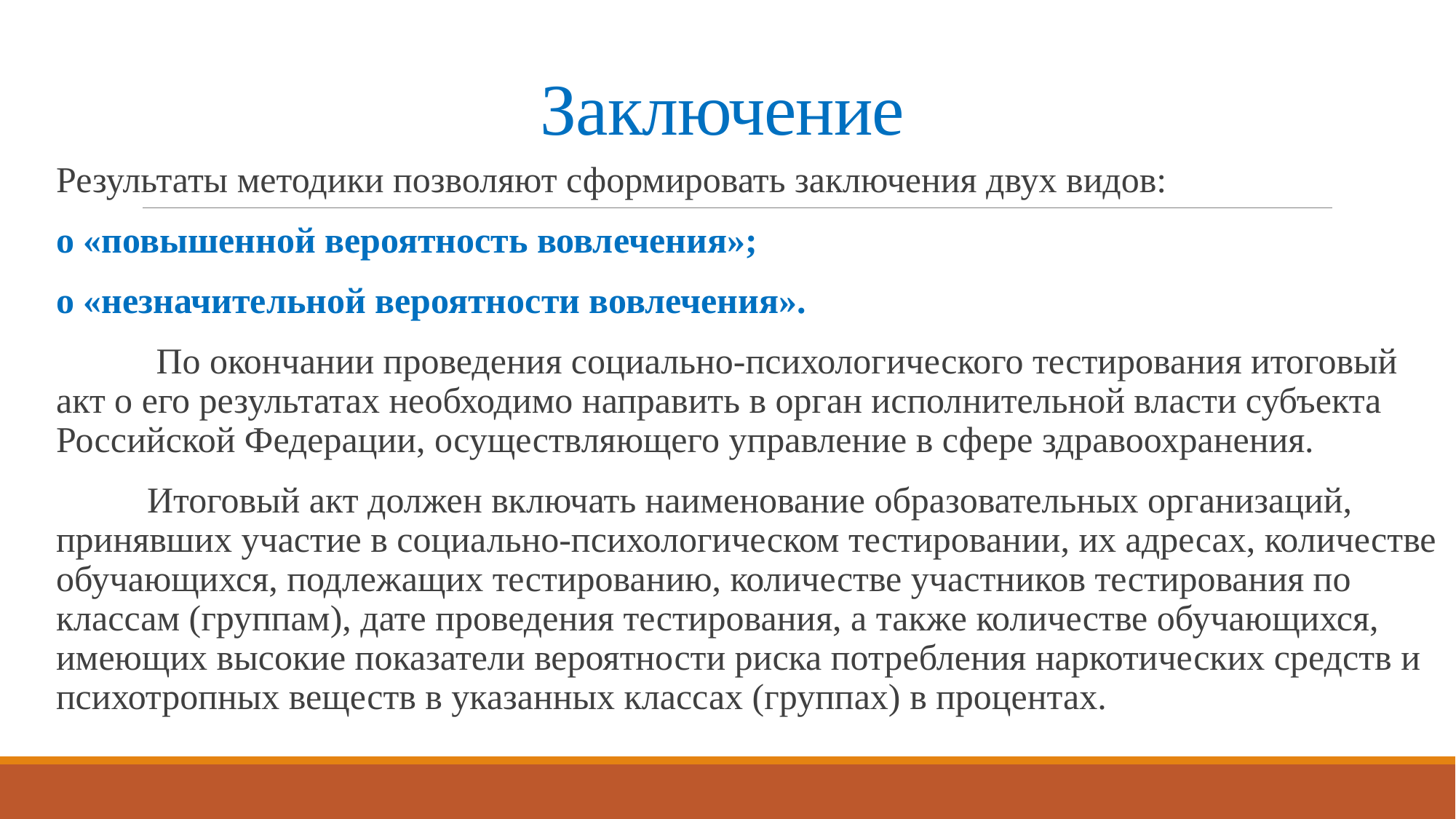

# Заключение
Результаты методики позволяют сформировать заключения двух видов:
о «повышенной вероятность вовлечения»;
о «незначительной вероятности вовлечения».
           По окончании проведения социально-психологического тестирования итоговый акт о его результатах необходимо направить в орган исполнительной власти субъекта Российской Федерации, осуществляющего управление в сфере здравоохранения.
          Итоговый акт должен включать наименование образовательных организаций, принявших участие в социально-психологическом тестировании, их адресах, количестве обучающихся, подлежащих тестированию, количестве участников тестирования по классам (группам), дате проведения тестирования, а также количестве обучающихся, имеющих высокие показатели вероятности риска потребления наркотических средств и психотропных веществ в указанных классах (группах) в процентах.